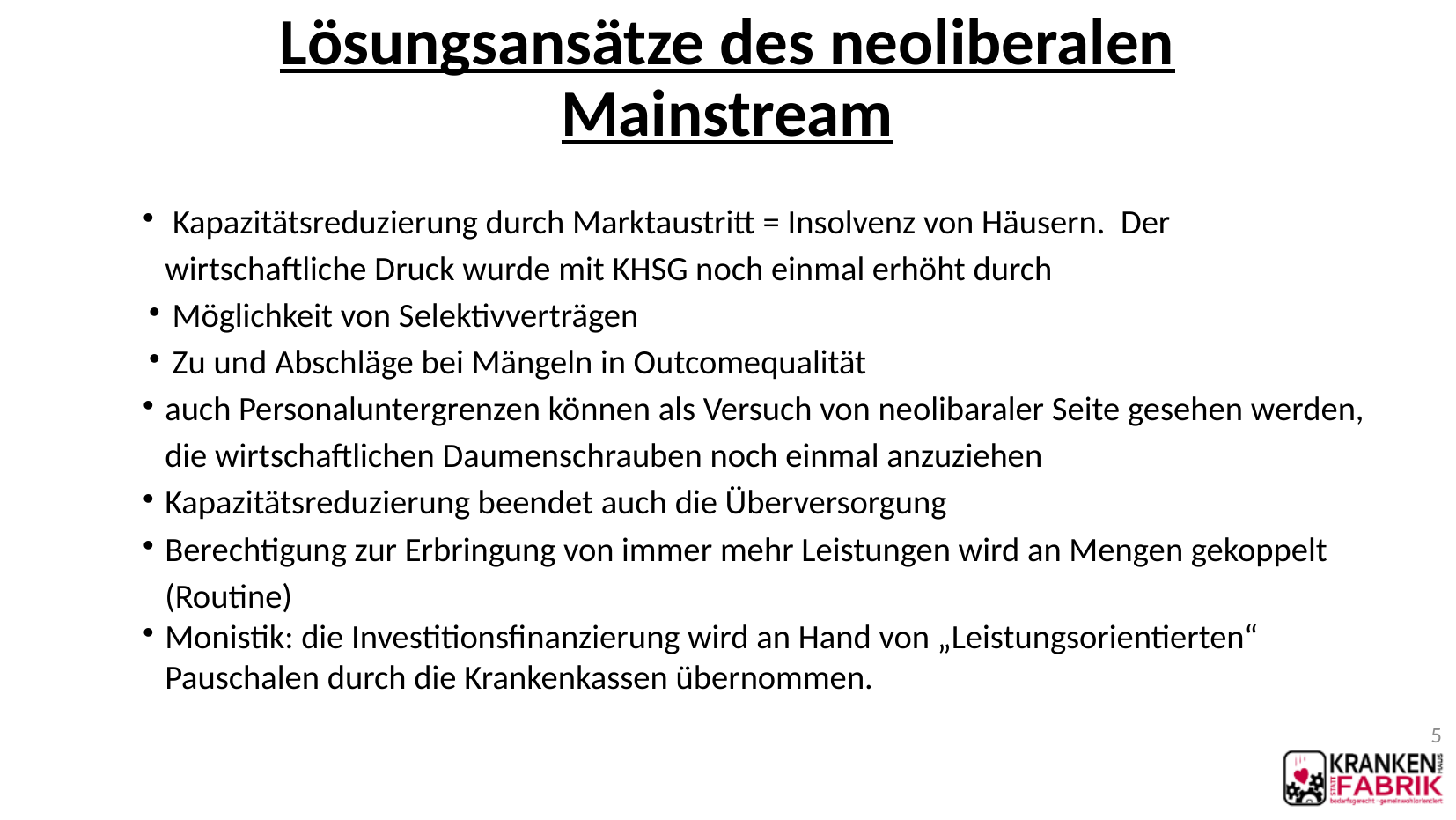

Lösungsansätze des neoliberalen Mainstream
 Kapazitätsreduzierung durch Marktaustritt = Insolvenz von Häusern.  Der wirtschaftliche Druck wurde mit KHSG noch einmal erhöht durch
Möglichkeit von Selektivverträgen
Zu und Abschläge bei Mängeln in Outcomequalität
auch Personaluntergrenzen können als Versuch von neolibaraler Seite gesehen werden, die wirtschaftlichen Daumenschrauben noch einmal anzuziehen
Kapazitätsreduzierung beendet auch die Überversorgung
Berechtigung zur Erbringung von immer mehr Leistungen wird an Mengen gekoppelt (Routine)
Monistik: die Investitionsfinanzierung wird an Hand von „Leistungsorientierten“ Pauschalen durch die Krankenkassen übernommen.

5